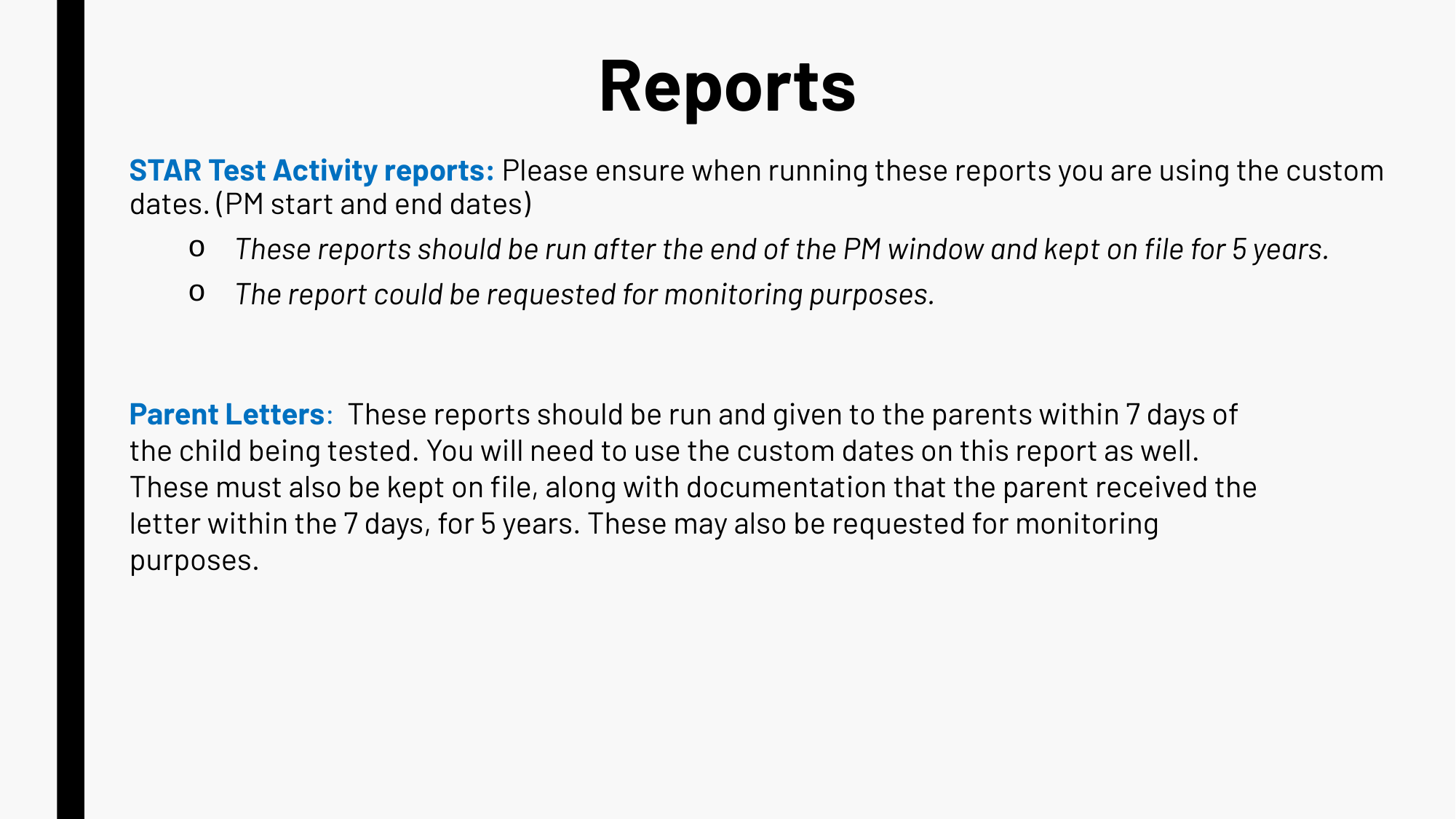

# Reports
STAR Test Activity reports: Please ensure when running these reports you are using the custom dates. (PM start and end dates)
These reports should be run after the end of the PM window and kept on file for 5 years.
The report could be requested for monitoring purposes.
Parent Letters:  These reports should be run and given to the parents within 7 days of the child being tested. You will need to use the custom dates on this report as well. These must also be kept on file, along with documentation that the parent received the letter within the 7 days, for 5 years. These may also be requested for monitoring purposes.